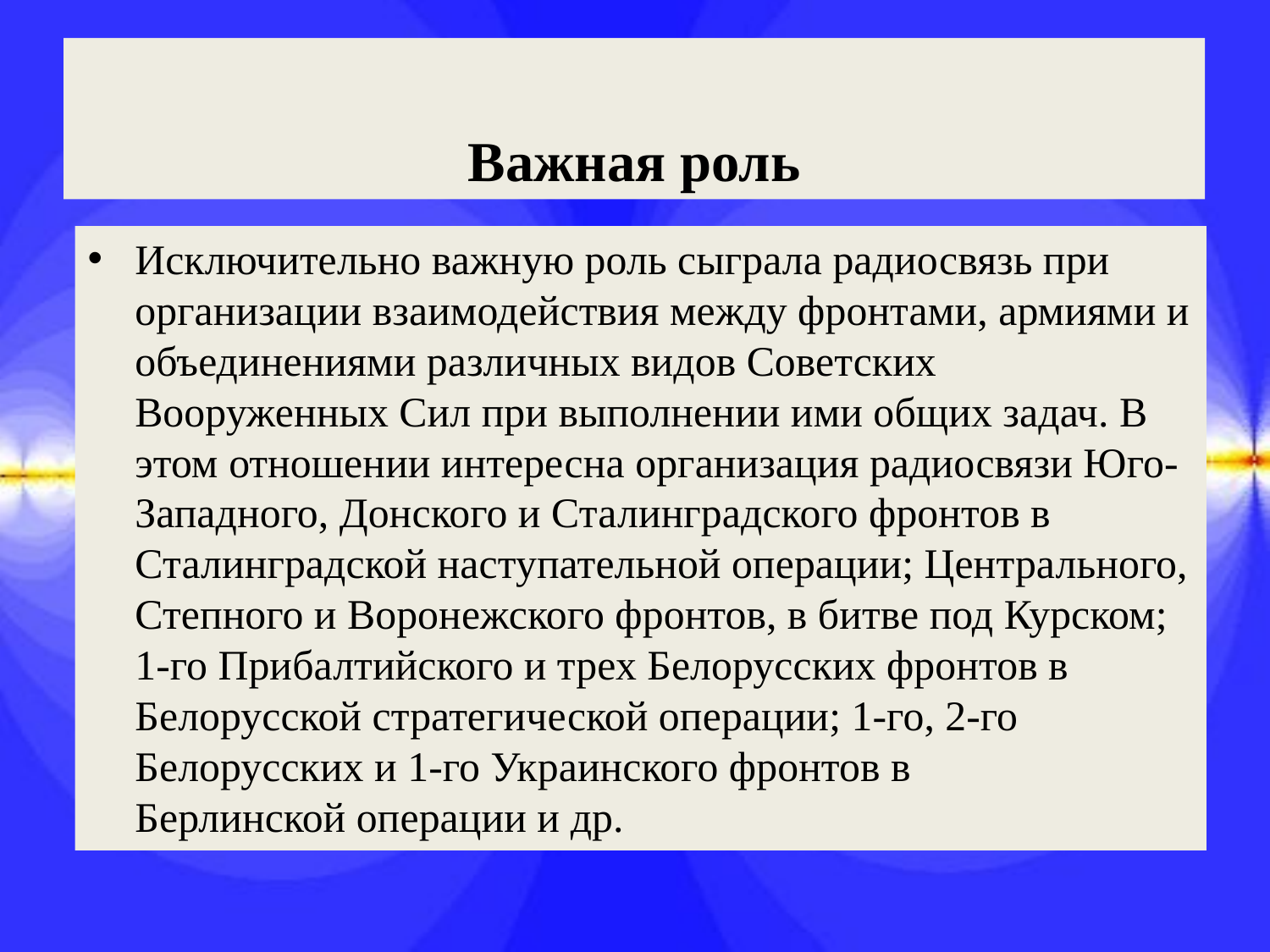

# Важная роль
Исключительно важную роль сыграла радиосвязь при организации взаимодействия между фронтами, армиями и объединениями различных видов Советских Вооруженных Сил при выполнении ими общих задач. В этом отношении интересна организация радиосвязи Юго-Западного, Донского и Сталинградского фронтов в Сталинградской наступательной операции; Центрального, Степного и Воронежского фронтов, в битве под Курском; 1-го Прибалтийского и трех Белорусских фронтов в Белорусской стратегической операции; 1-го, 2-го Белорусских и 1-го Украинского фронтов в Берлинской операции и др.